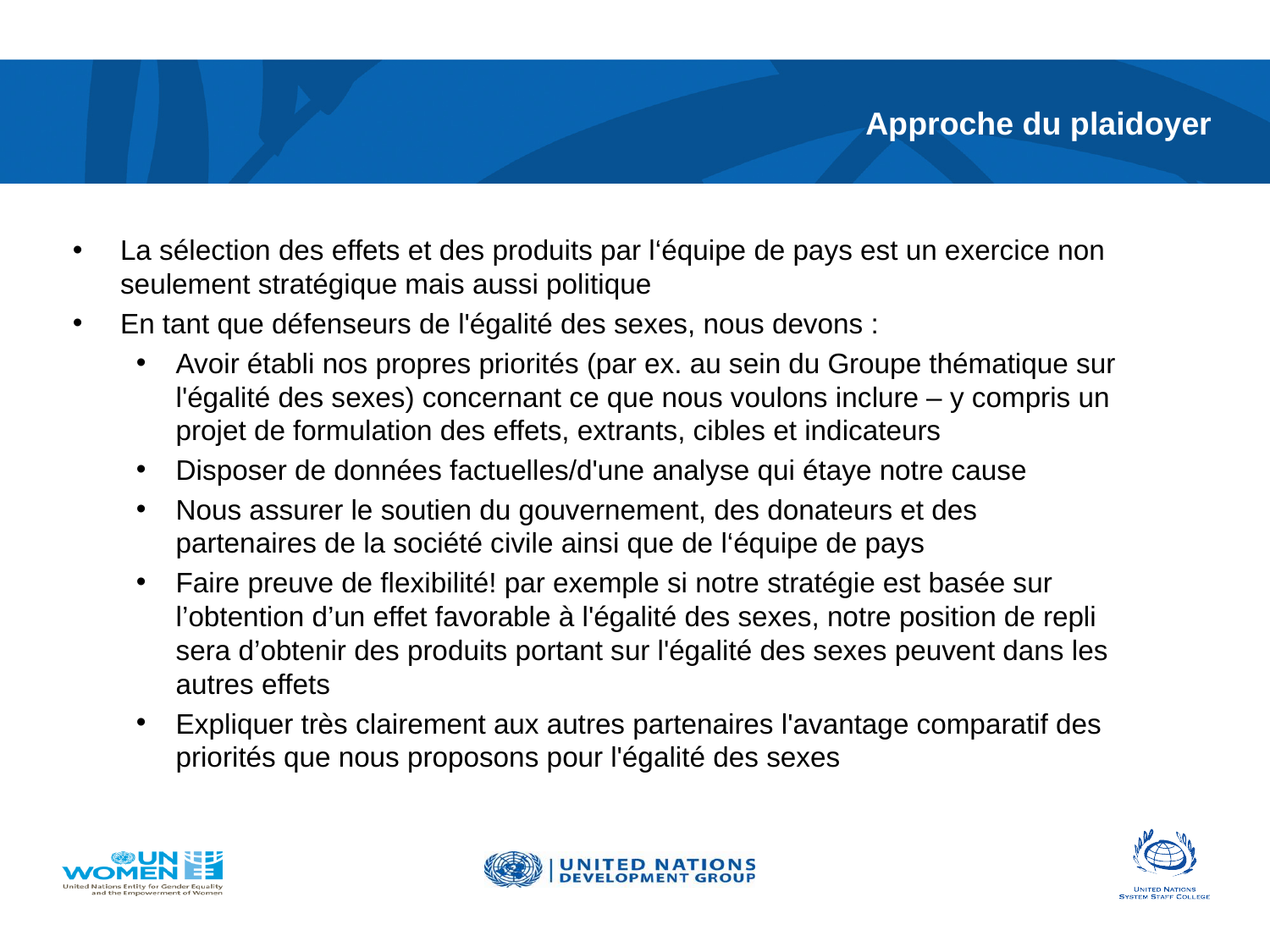

# Approche du plaidoyer
La sélection des effets et des produits par l‘équipe de pays est un exercice non seulement stratégique mais aussi politique
En tant que défenseurs de l'égalité des sexes, nous devons :
Avoir établi nos propres priorités (par ex. au sein du Groupe thématique sur l'égalité des sexes) concernant ce que nous voulons inclure – y compris un projet de formulation des effets, extrants, cibles et indicateurs
Disposer de données factuelles/d'une analyse qui étaye notre cause
Nous assurer le soutien du gouvernement, des donateurs et des partenaires de la société civile ainsi que de l‘équipe de pays
Faire preuve de flexibilité! par exemple si notre stratégie est basée sur l’obtention d’un effet favorable à l'égalité des sexes, notre position de repli sera d’obtenir des produits portant sur l'égalité des sexes peuvent dans les autres effets
Expliquer très clairement aux autres partenaires l'avantage comparatif des priorités que nous proposons pour l'égalité des sexes